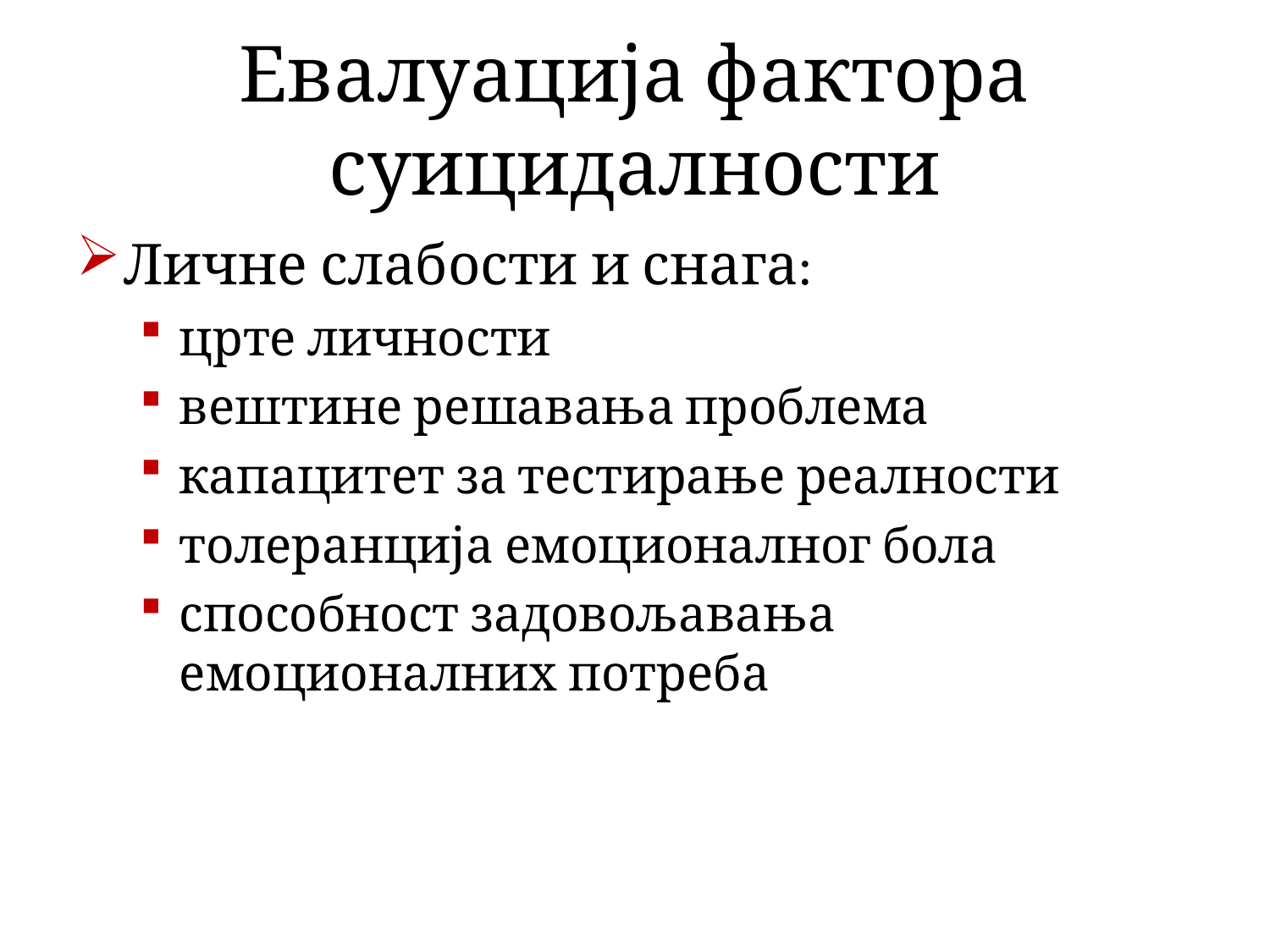

# Евалуација фактора суицидалности
Личне слабости и снага:
црте личности
вештине решавања проблема
капацитет за тестирање реалности
толеранција емоционалног бола
способност задовољавања емоционалних потреба